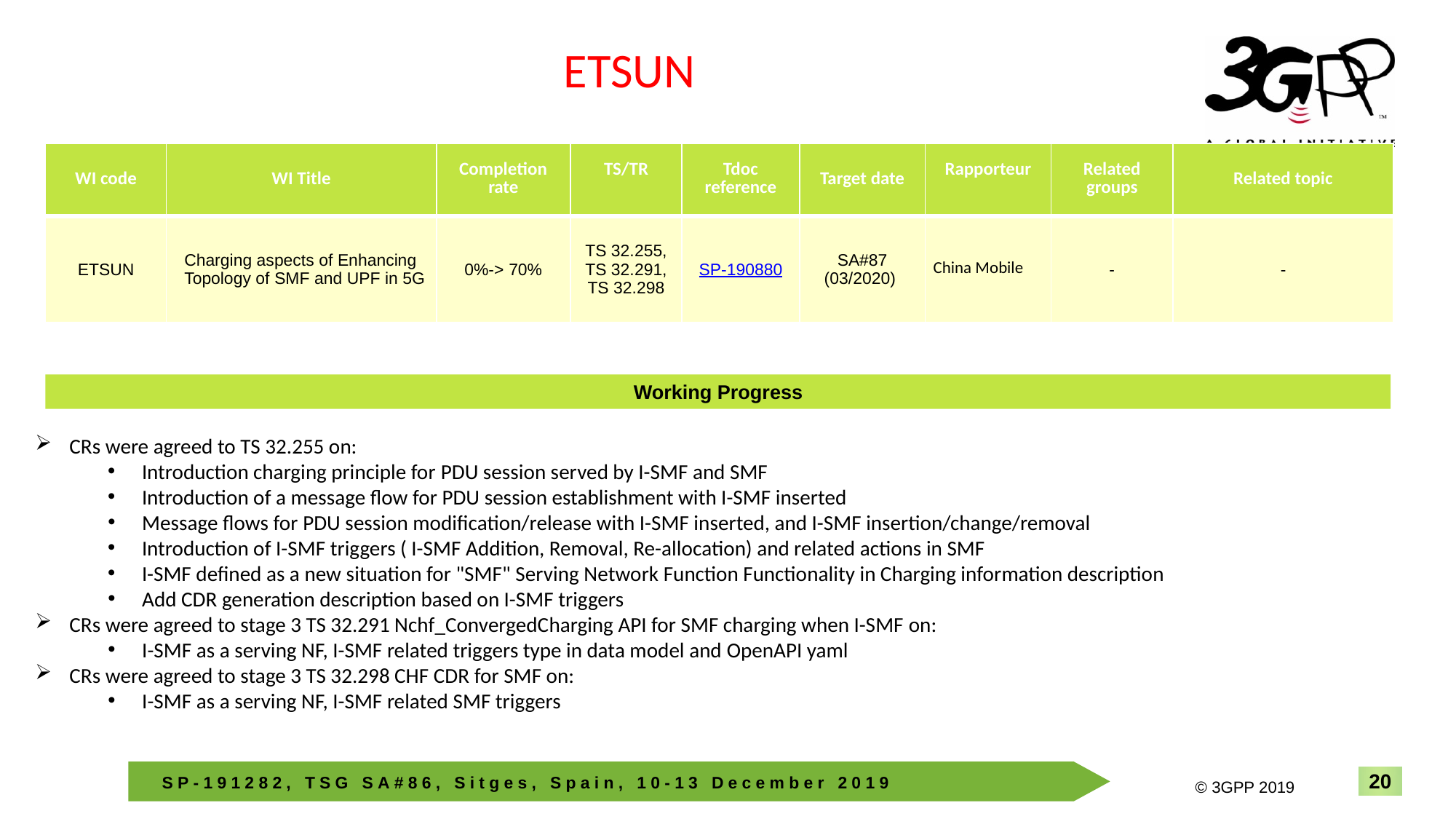

ETSUN
| WI code | WI Title | Completion rate | TS/TR | Tdoc reference | Target date | Rapporteur | Related groups | Related topic |
| --- | --- | --- | --- | --- | --- | --- | --- | --- |
| ETSUN | Charging aspects of Enhancing Topology of SMF and UPF in 5G | 0%-> 70% | TS 32.255, TS 32.291, TS 32.298 | SP-190880 | SA#87 (03/2020) | China Mobile | - | - |
Working Progress
CRs were agreed to TS 32.255 on:
Introduction charging principle for PDU session served by I-SMF and SMF
Introduction of a message flow for PDU session establishment with I-SMF inserted
Message flows for PDU session modification/release with I-SMF inserted, and I-SMF insertion/change/removal
Introduction of I-SMF triggers ( I-SMF Addition, Removal, Re-allocation) and related actions in SMF
I-SMF defined as a new situation for "SMF" Serving Network Function Functionality in Charging information description
Add CDR generation description based on I-SMF triggers
CRs were agreed to stage 3 TS 32.291 Nchf_ConvergedCharging API for SMF charging when I-SMF on:
I-SMF as a serving NF, I-SMF related triggers type in data model and OpenAPI yaml
CRs were agreed to stage 3 TS 32.298 CHF CDR for SMF on:
I-SMF as a serving NF, I-SMF related SMF triggers